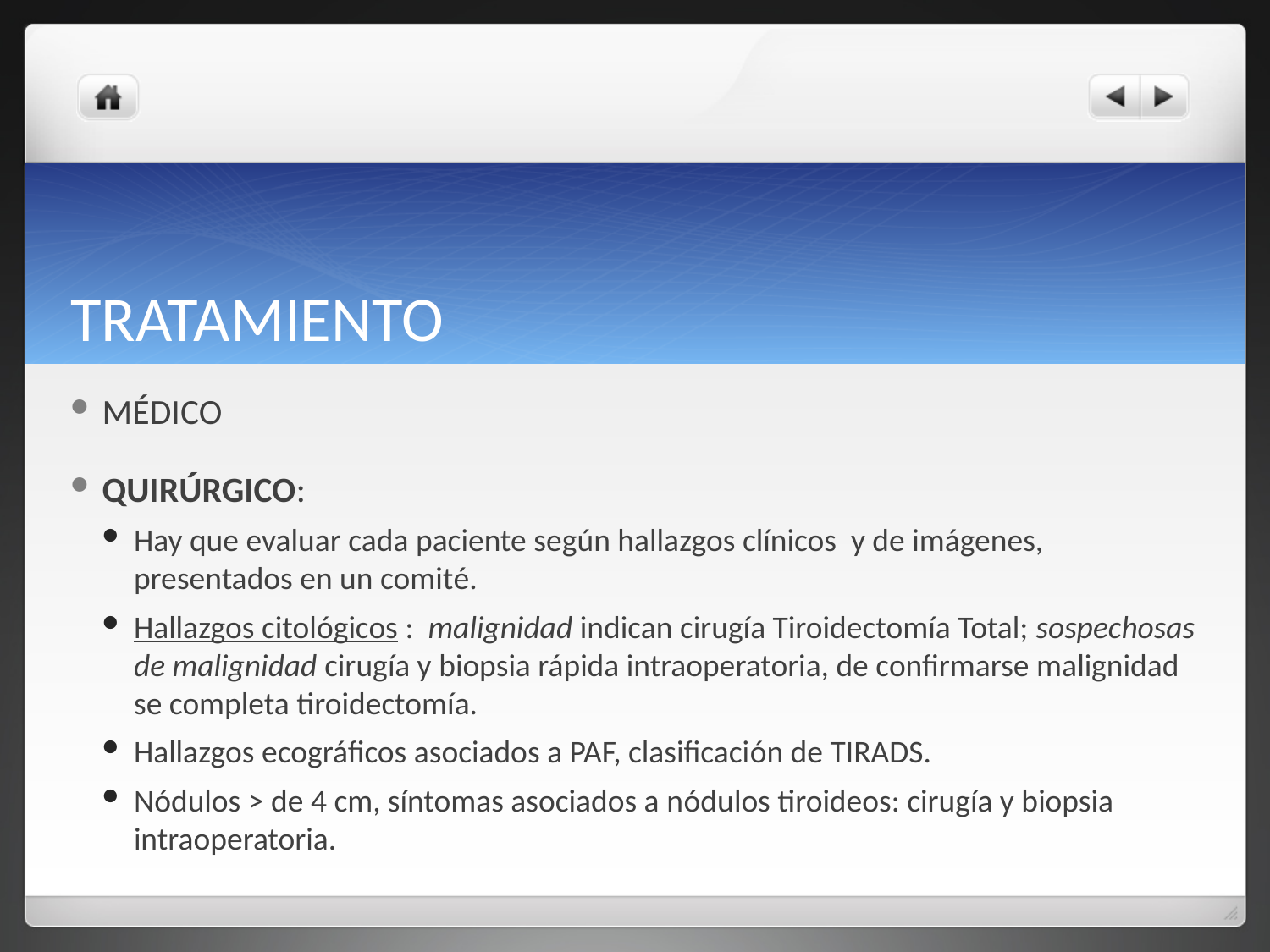

# TRATAMIENTO
MÉDICO
QUIRÚRGICO:
Hay que evaluar cada paciente según hallazgos clínicos  y de imágenes, presentados en un comité.
Hallazgos citológicos :  malignidad indican cirugía Tiroidectomía Total; sospechosas de malignidad cirugía y biopsia rápida intraoperatoria, de confirmarse malignidad se completa tiroidectomía.
Hallazgos ecográficos asociados a PAF, clasificación de TIRADS.
Nódulos > de 4 cm, síntomas asociados a nódulos tiroideos: cirugía y biopsia intraoperatoria.